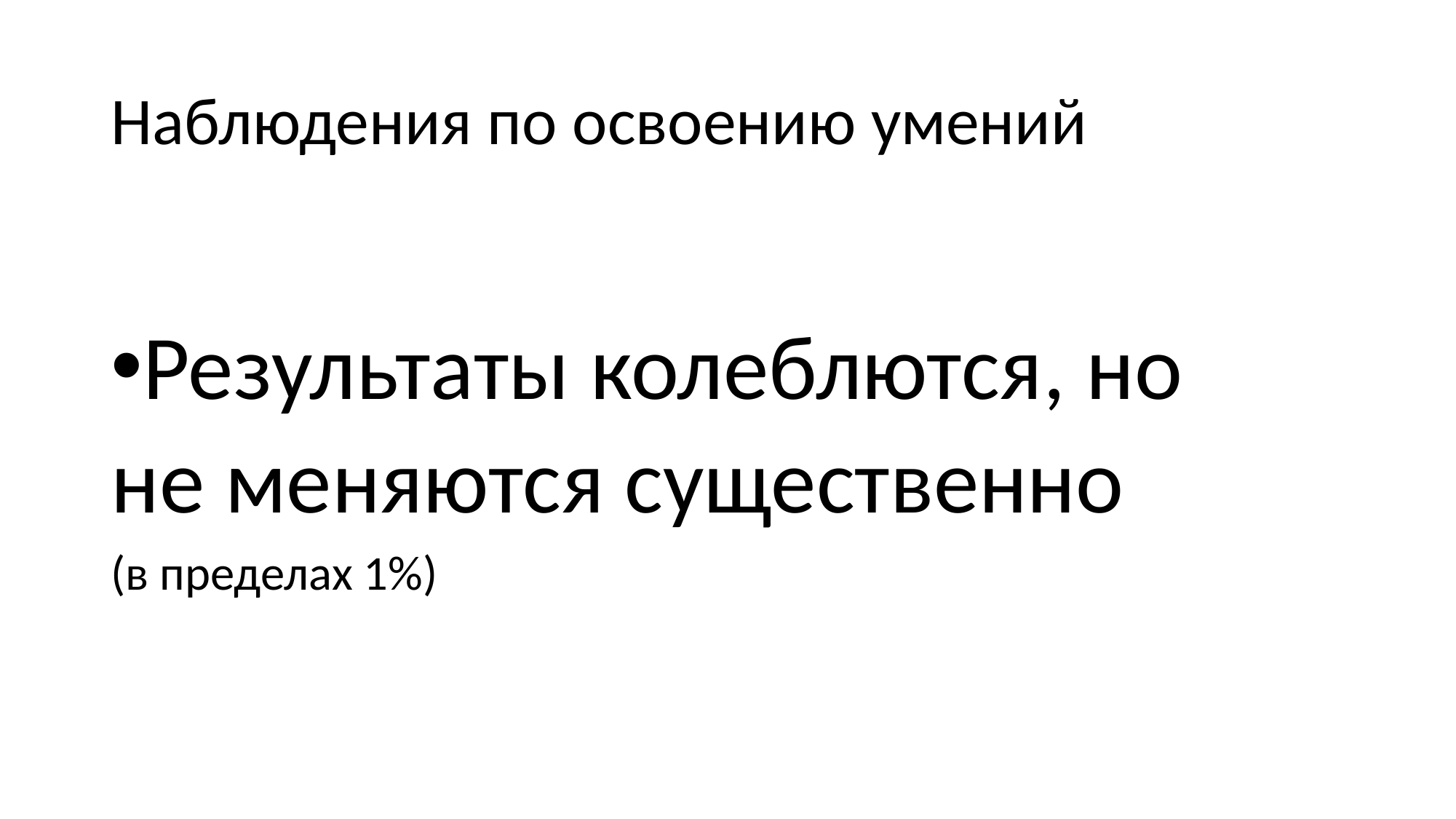

# Наблюдения по освоению умений
Результаты колеблются, но
не меняются существенно
(в пределах 1%)